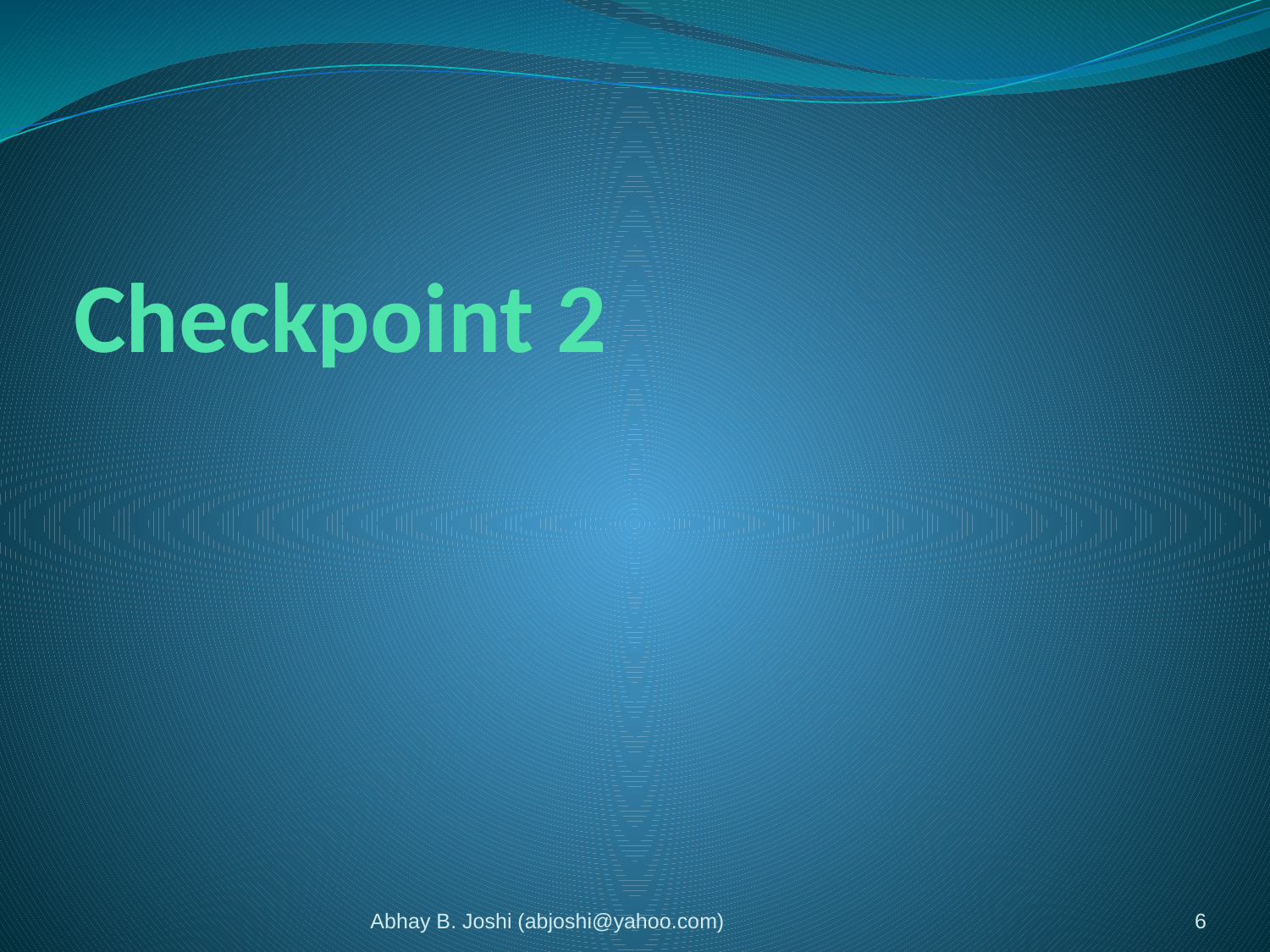

# Checkpoint 2

Abhay B. Joshi (abjoshi@yahoo.com)
6